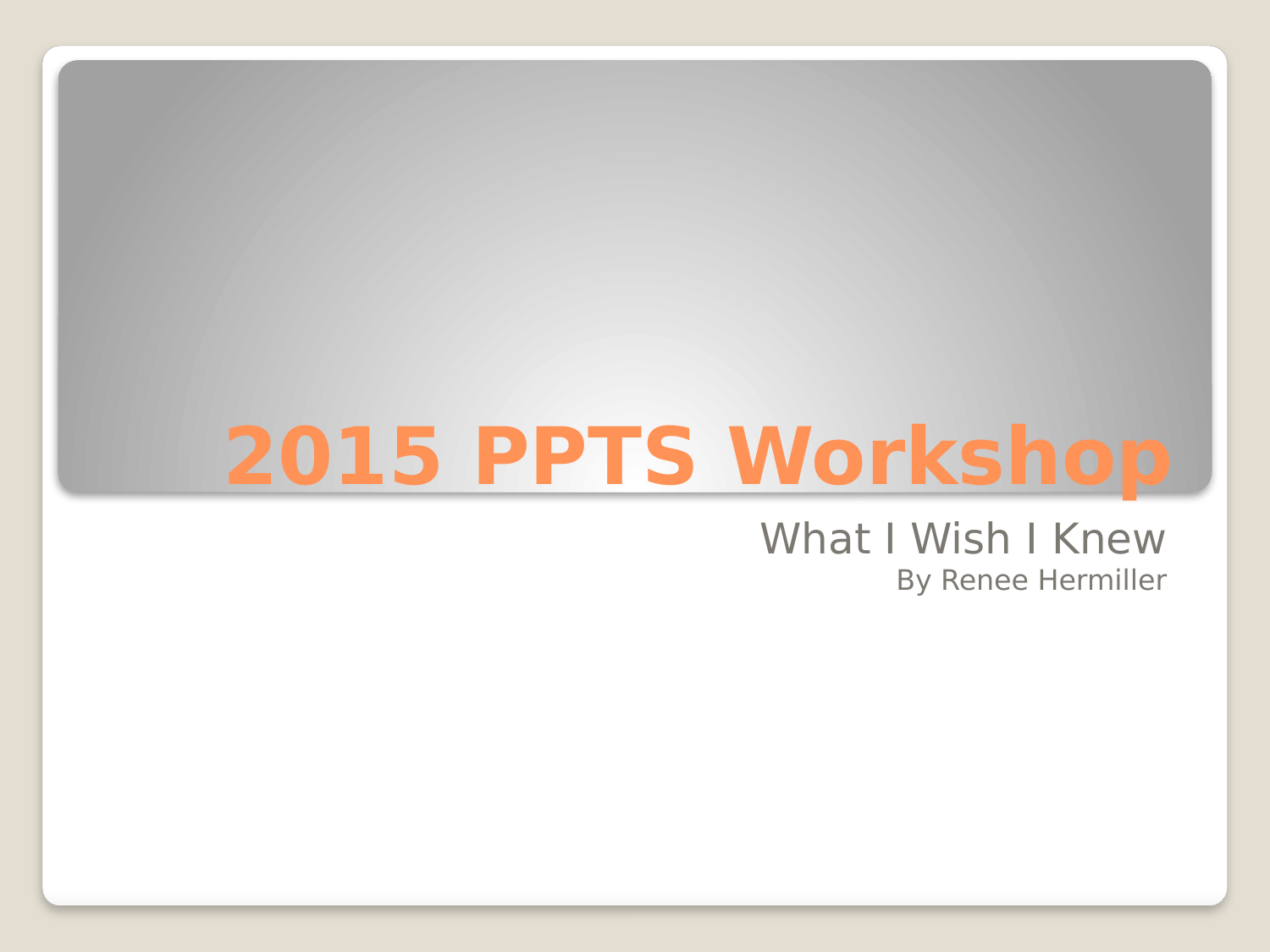

# 2015 PPTS Workshop
What I Wish I Knew
By Renee Hermiller